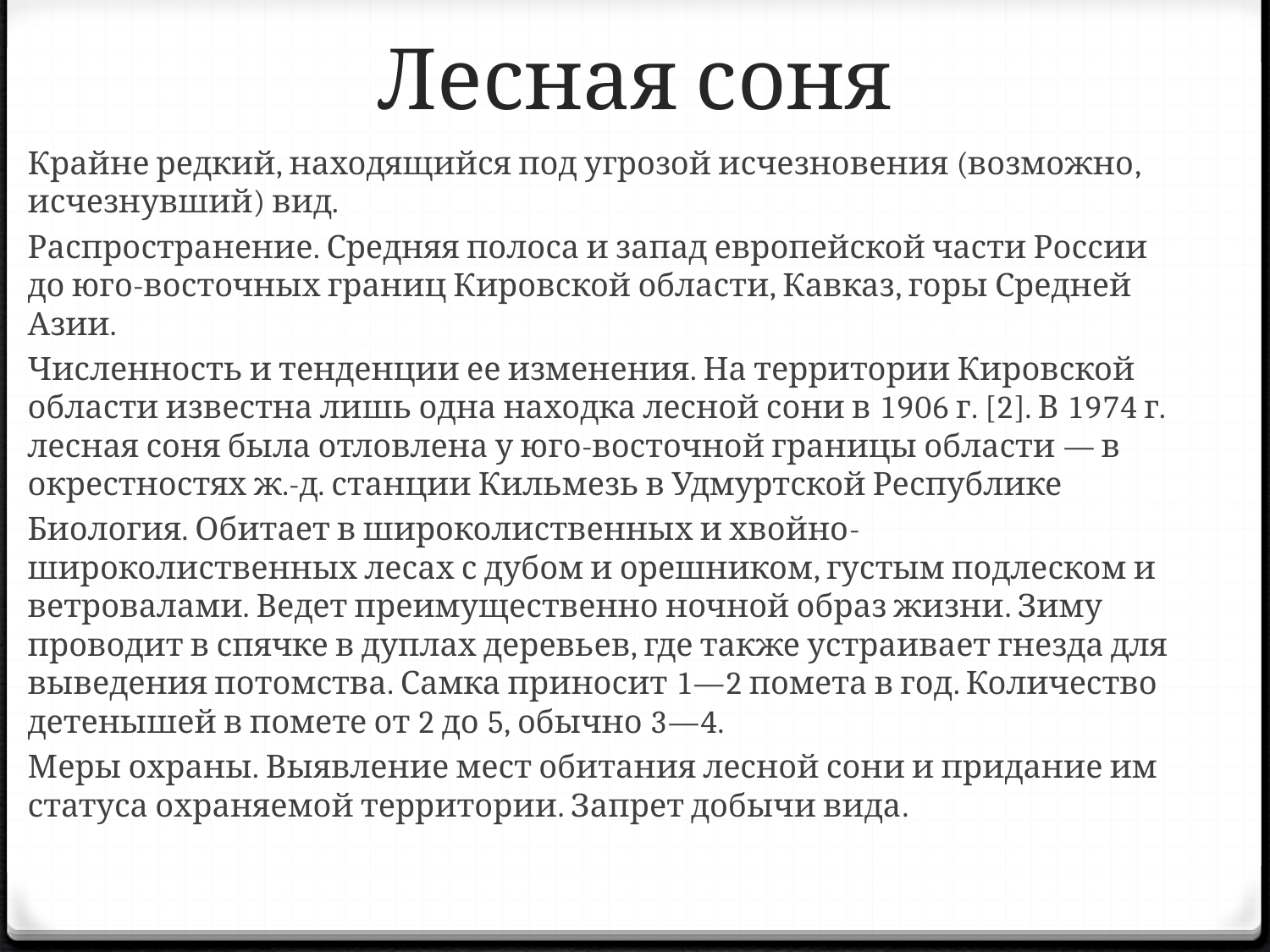

# Лесная соня
Крайне редкий, находящийся под угрозой исчезновения (возможно, исчезнувший) вид.
Распространение. Средняя полоса и запад европейской части России до юго-восточных границ Кировской области, Кавказ, горы Средней Азии.
Численность и тенденции ее изменения. На территории Кировской области известна лишь одна находка лесной сони в 1906 г. [2]. В 1974 г. лесная соня была отловлена у юго-восточной границы области — в окрестностях ж.-д. станции Кильмезь в Удмуртской Республике
Биология. Обитает в широколиственных и хвойно-широколиственных лесах с дубом и орешником, густым подлеском и ветровалами. Ведет преимущественно ночной образ жизни. Зиму проводит в спячке в дуплах деревьев, где также устраивает гнезда для выведения потомства. Самка приносит 1—2 помета в год. Количество детенышей в помете от 2 до 5, обычно 3—4.
Меры охраны. Выявление мест обитания лесной сони и придание им статуса охраняемой территории. Запрет добычи вида.